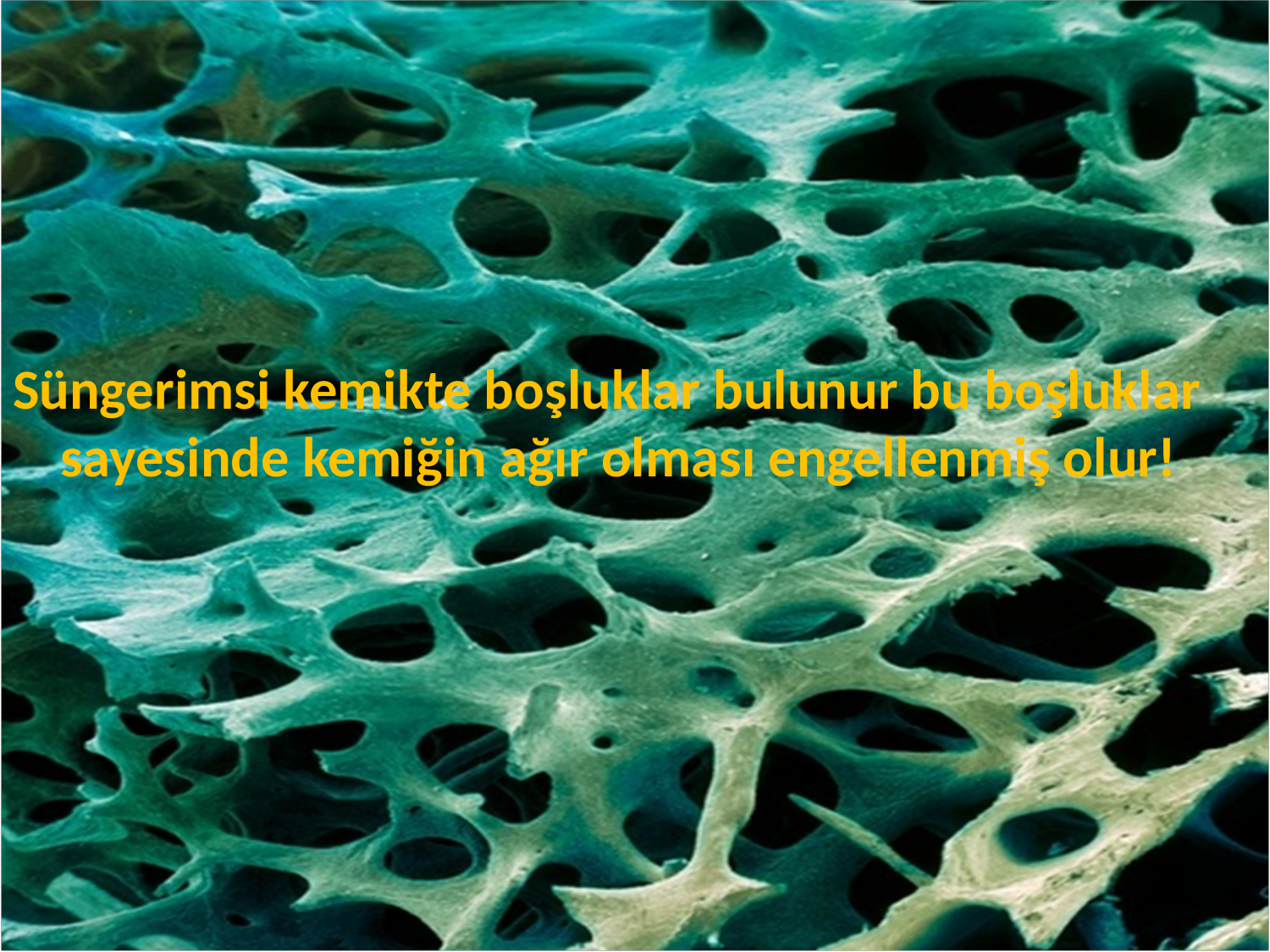

Süngerimsi kemikte boşluklar bulunur bu boşluklar sayesinde kemiğin ağır olması engellenmiş olur!